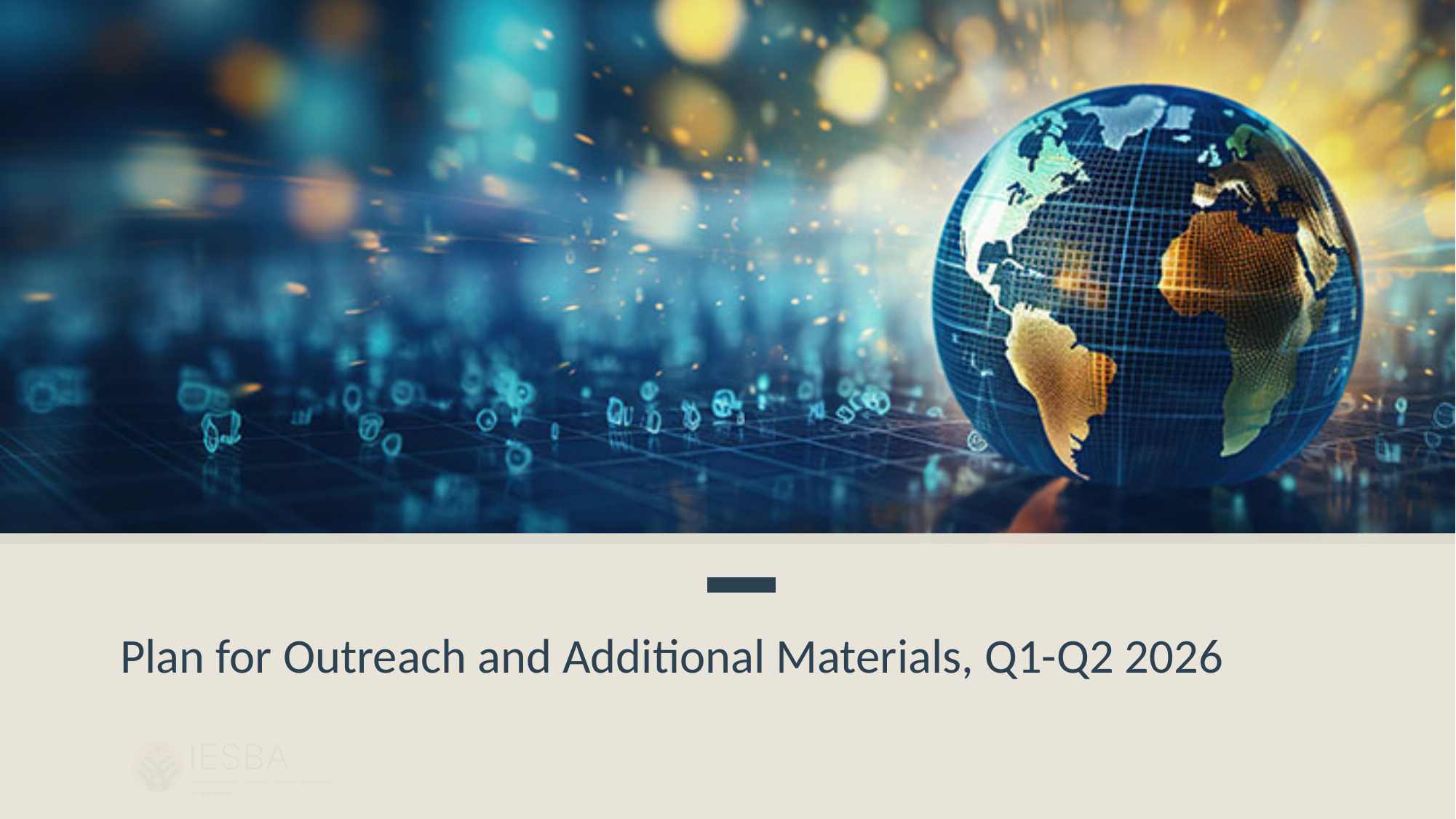

# Plan for Outreach and Additional Materials, Q1-Q2 2026